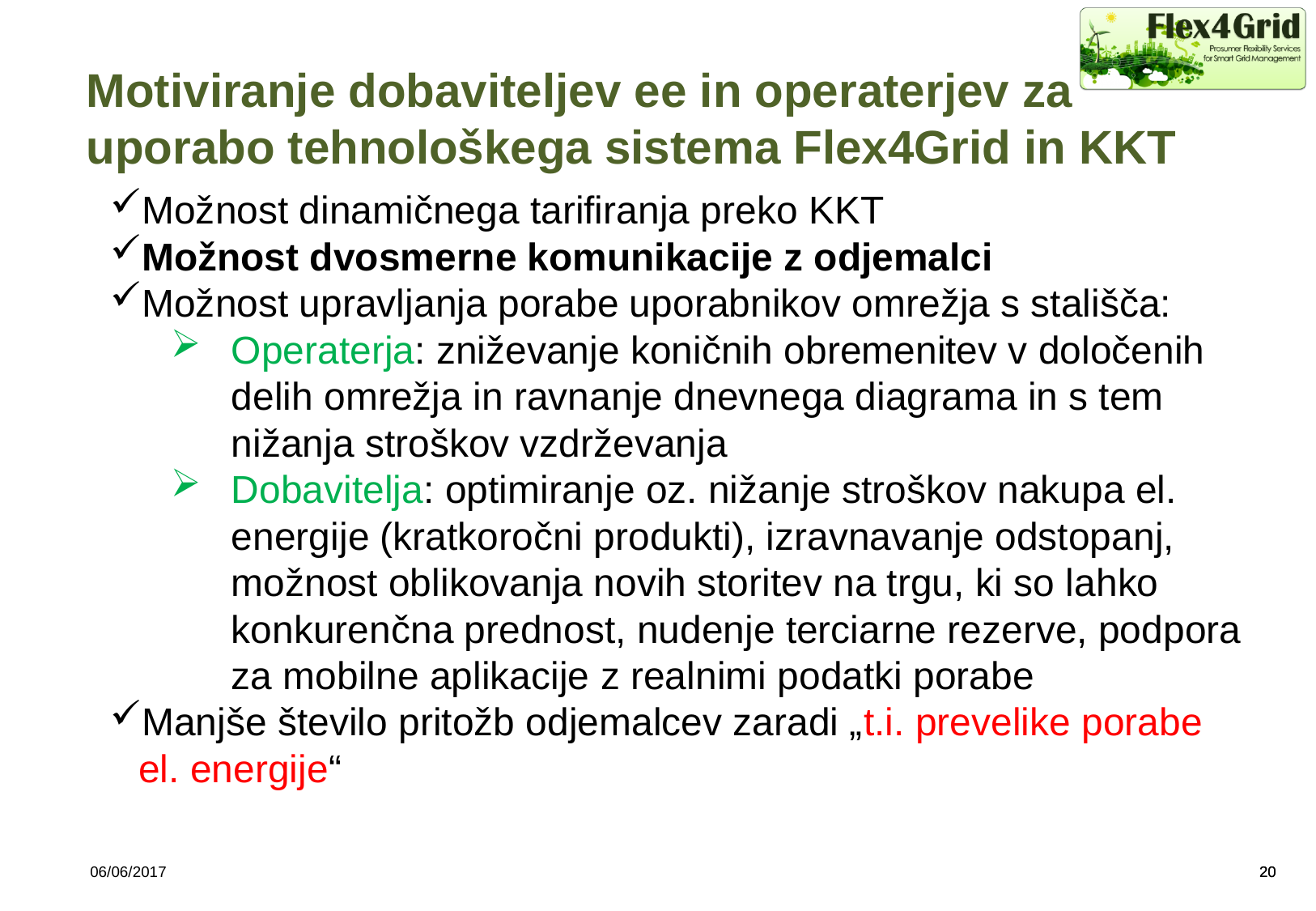

# Motiviranje dobaviteljev ee in operaterjev za uporabo tehnološkega sistema Flex4Grid in KKT
Možnost dinamičnega tarifiranja preko KKT
Možnost dvosmerne komunikacije z odjemalci
Možnost upravljanja porabe uporabnikov omrežja s stališča:
Operaterja: zniževanje koničnih obremenitev v določenih delih omrežja in ravnanje dnevnega diagrama in s tem nižanja stroškov vzdrževanja
Dobavitelja: optimiranje oz. nižanje stroškov nakupa el. energije (kratkoročni produkti), izravnavanje odstopanj, možnost oblikovanja novih storitev na trgu, ki so lahko konkurenčna prednost, nudenje terciarne rezerve, podpora za mobilne aplikacije z realnimi podatki porabe
Manjše število pritožb odjemalcev zaradi „t.i. prevelike porabe el. energije“